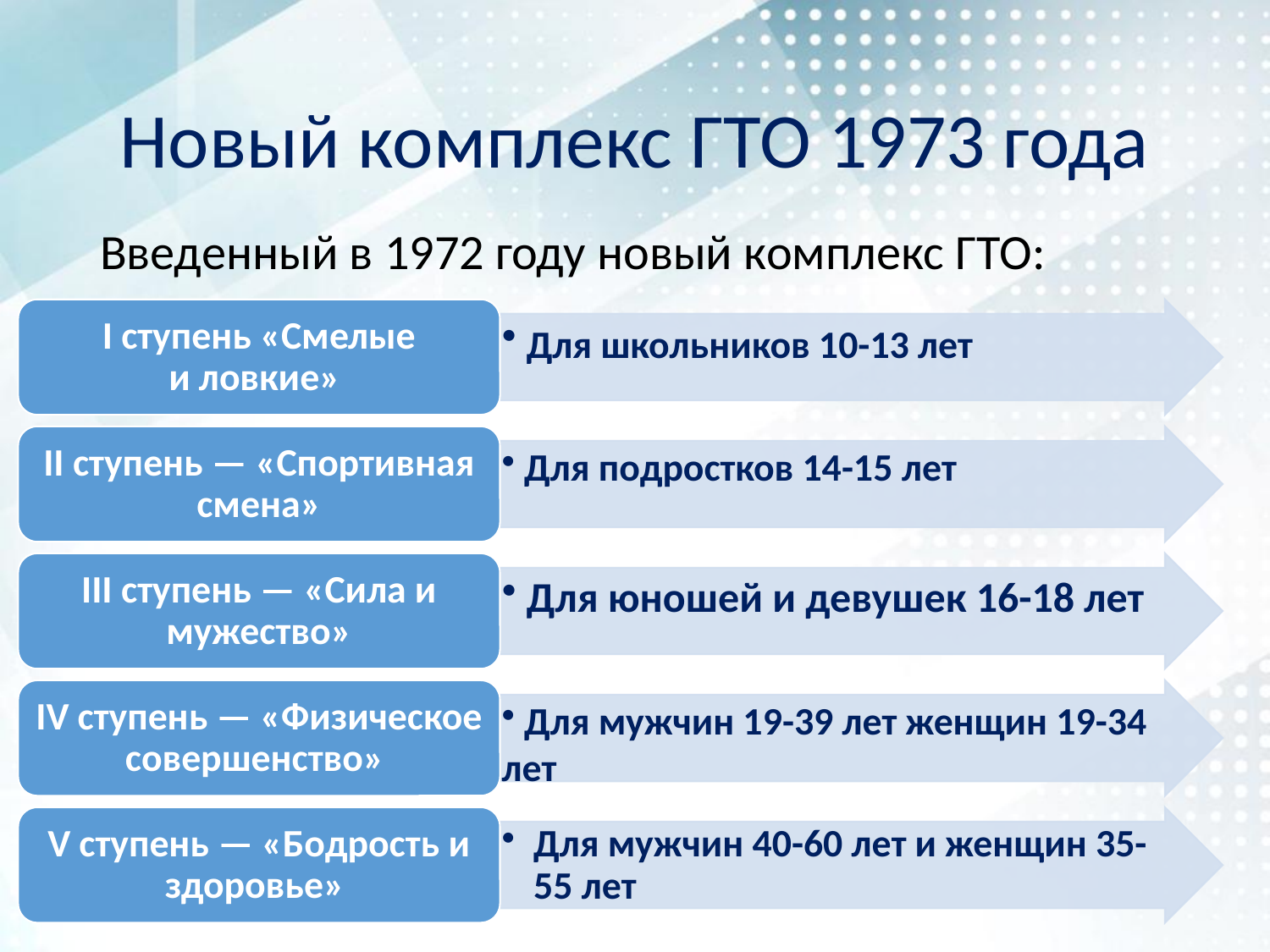

# Новый комплекс ГТО 1973 года
Введенный в 1972 году новый комплекс ГТО:
 Для школьников 10-13 лет

I ступень «Смелые и ловкие»
 Для подростков 14-15 лет

II ступень — «Спортивная смена»
 Для юношей и девушек 16-18 лет

III ступень — «Сила и мужество»
 Для мужчин 19-39 лет женщин 19-34  лет

IV ступень — «Физическое совершенство»
Для мужчин 40-60 лет и женщин 35- 55 лет
V ступень — «Бодрость и здоровье»